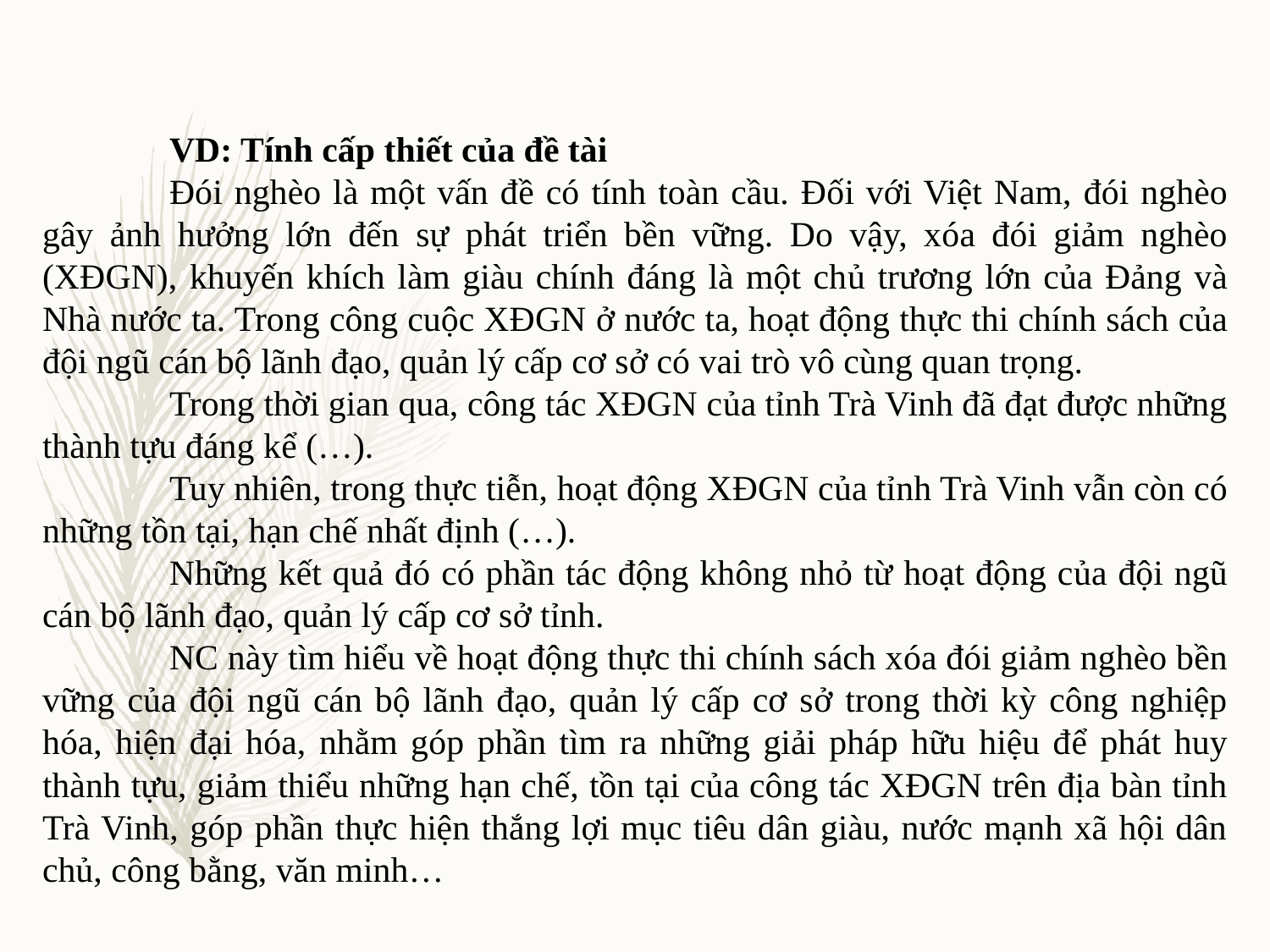

VD: Tính cấp thiết của đề tài
	Đói nghèo là một vấn đề có tính toàn cầu. Đối với Việt Nam, đói nghèo gây ảnh hưởng lớn đến sự phát triển bền vững. Do vậy, xóa đói giảm nghèo (XĐGN), khuyến khích làm giàu chính đáng là một chủ trương lớn của Đảng và Nhà nước ta. Trong công cuộc XĐGN ở nước ta, hoạt động thực thi chính sách của đội ngũ cán bộ lãnh đạo, quản lý cấp cơ sở có vai trò vô cùng quan trọng.
	Trong thời gian qua, công tác XĐGN của tỉnh Trà Vinh đã đạt được những thành tựu đáng kể (…).
	Tuy nhiên, trong thực tiễn, hoạt động XĐGN của tỉnh Trà Vinh vẫn còn có những tồn tại, hạn chế nhất định (…).
	Những kết quả đó có phần tác động không nhỏ từ hoạt động của đội ngũ cán bộ lãnh đạo, quản lý cấp cơ sở tỉnh.
	NC này tìm hiểu về hoạt động thực thi chính sách xóa đói giảm nghèo bền vững của đội ngũ cán bộ lãnh đạo, quản lý cấp cơ sở trong thời kỳ công nghiệp hóa, hiện đại hóa, nhằm góp phần tìm ra những giải pháp hữu hiệu để phát huy thành tựu, giảm thiểu những hạn chế, tồn tại của công tác XĐGN trên địa bàn tỉnh Trà Vinh, góp phần thực hiện thắng lợi mục tiêu dân giàu, nước mạnh xã hội dân chủ, công bằng, văn minh…